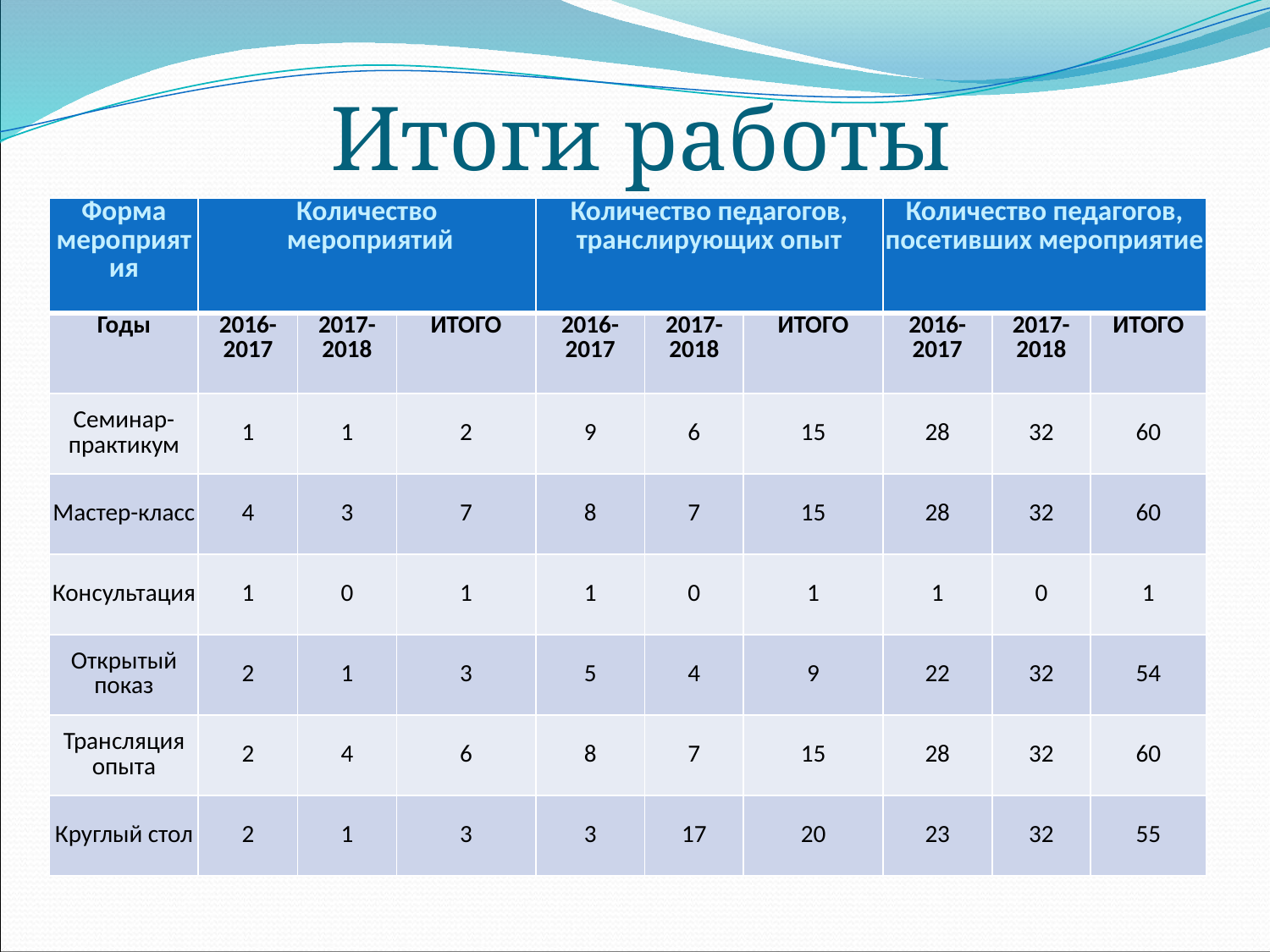

# Итоги работы
| Форма мероприятия | Количество мероприятий |  |  | Количество педагогов, транслирующих опыт |  |  | Количество педагогов, посетивших мероприятие |  |  |
| --- | --- | --- | --- | --- | --- | --- | --- | --- | --- |
| Годы | 2016-2017 | 2017-2018 | ИТОГО | 2016-2017 | 2017-2018 | ИТОГО | 2016-2017 | 2017-2018 | ИТОГО |
| Семинар-практикум | 1 | 1 | 2 | 9 | 6 | 15 | 28 | 32 | 60 |
| Мастер-класс | 4 | 3 | 7 | 8 | 7 | 15 | 28 | 32 | 60 |
| Консультация | 1 | 0 | 1 | 1 | 0 | 1 | 1 | 0 | 1 |
| Открытый показ | 2 | 1 | 3 | 5 | 4 | 9 | 22 | 32 | 54 |
| Трансляция опыта | 2 | 4 | 6 | 8 | 7 | 15 | 28 | 32 | 60 |
| Круглый стол | 2 | 1 | 3 | 3 | 17 | 20 | 23 | 32 | 55 |